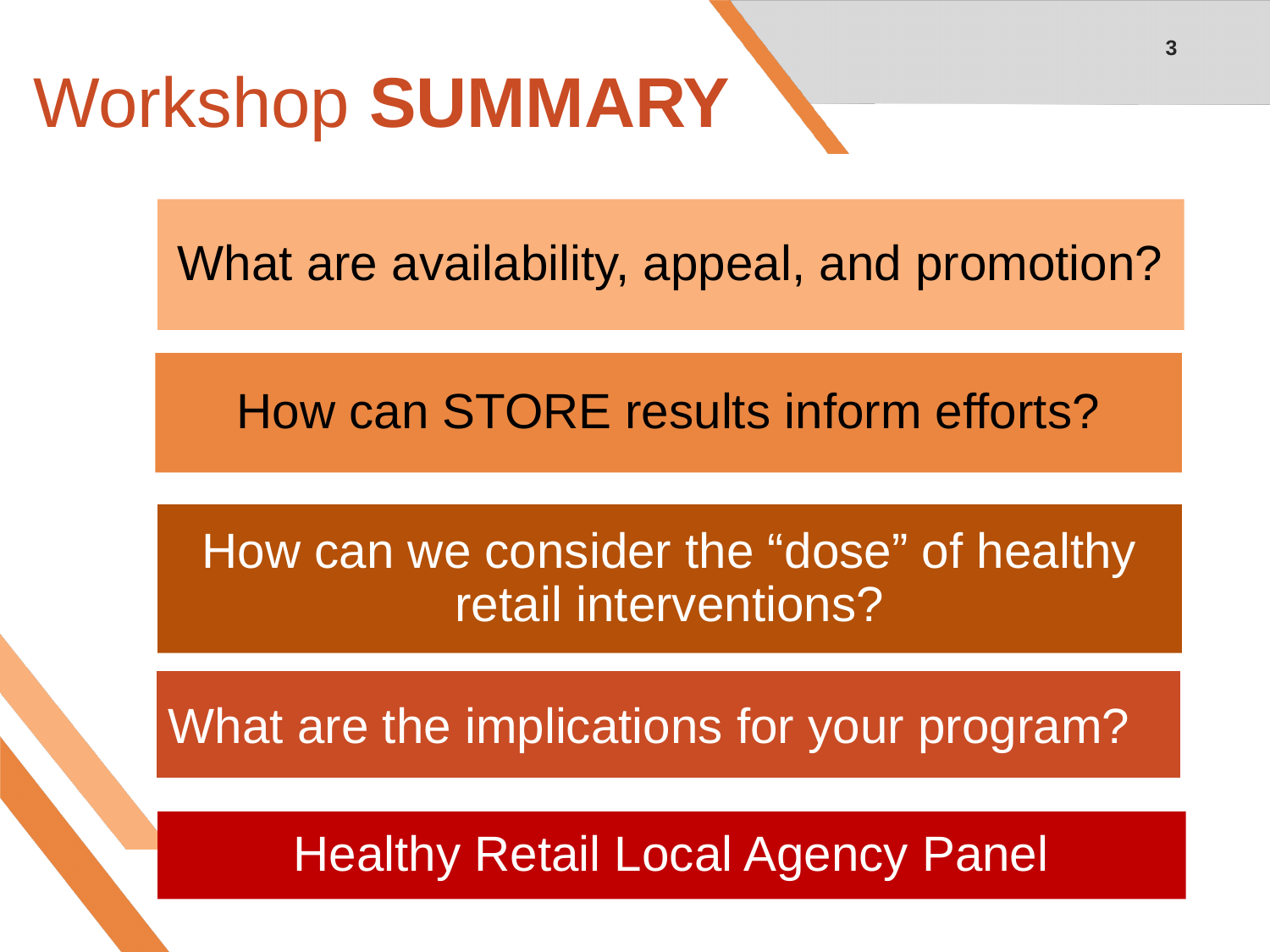

3
# Workshop SUMMARY

What are availability, appeal, and promotion?

How can STORE results inform efforts?
How can we consider the “dose” of healthy retail interventions?

What are the implications for your program?
Healthy Retail Local Agency Panel